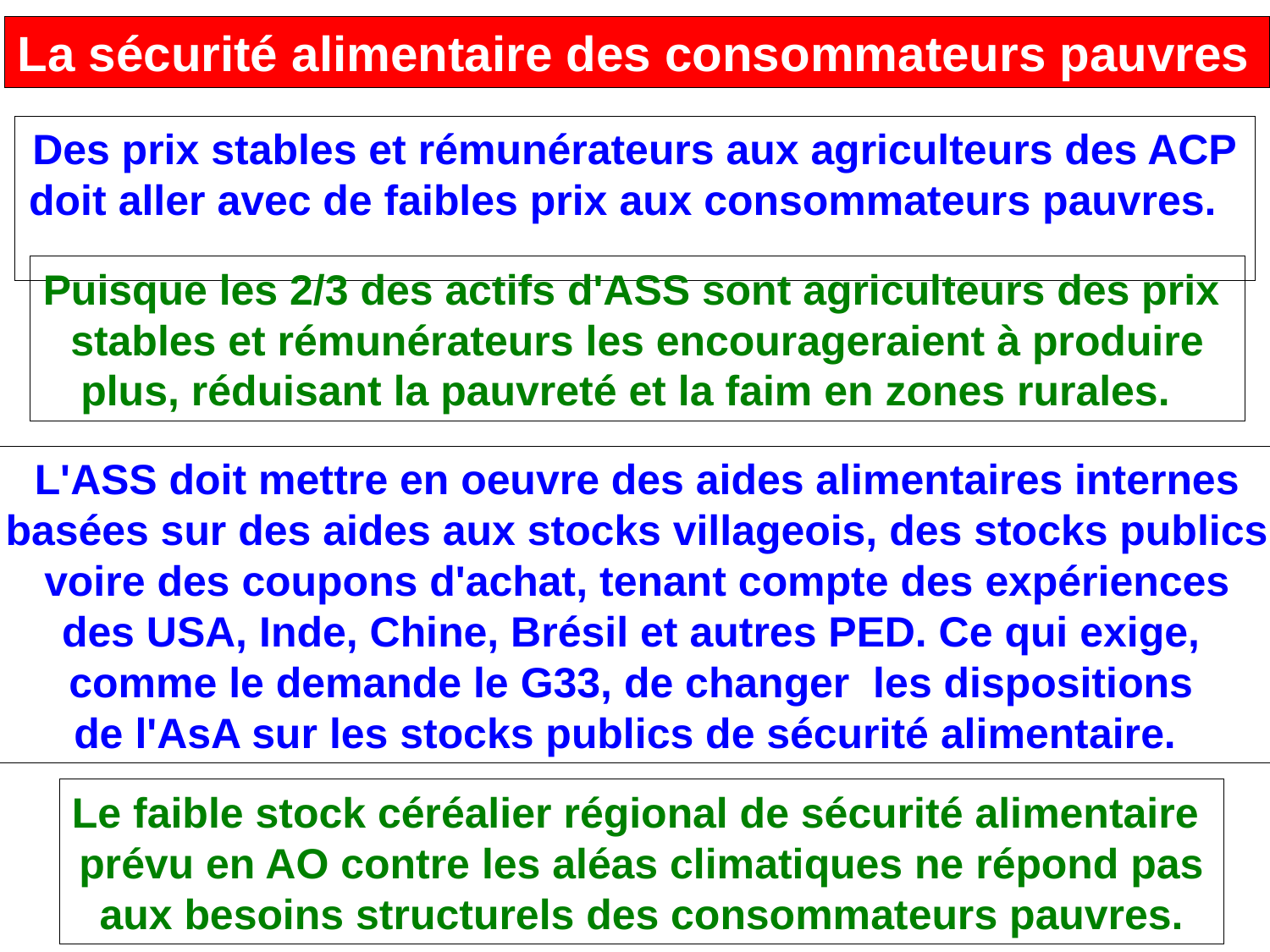

La sécurité alimentaire des consommateurs pauvres
Des prix stables et rémunérateurs aux agriculteurs des ACP
doit aller avec de faibles prix aux consommateurs pauvres.
Puisque les 2/3 des actifs d'ASS sont agriculteurs des prix
stables et rémunérateurs les encourageraient à produire
plus, réduisant la pauvreté et la faim en zones rurales.
L'ASS doit mettre en oeuvre des aides alimentaires internes
basées sur des aides aux stocks villageois, des stocks publics
voire des coupons d'achat, tenant compte des expériences
des USA, Inde, Chine, Brésil et autres PED. Ce qui exige,
comme le demande le G33, de changer  les dispositions
de l'AsA sur les stocks publics de sécurité alimentaire.
Le faible stock céréalier régional de sécurité alimentaire
prévu en AO contre les aléas climatiques ne répond pas
aux besoins structurels des consommateurs pauvres.